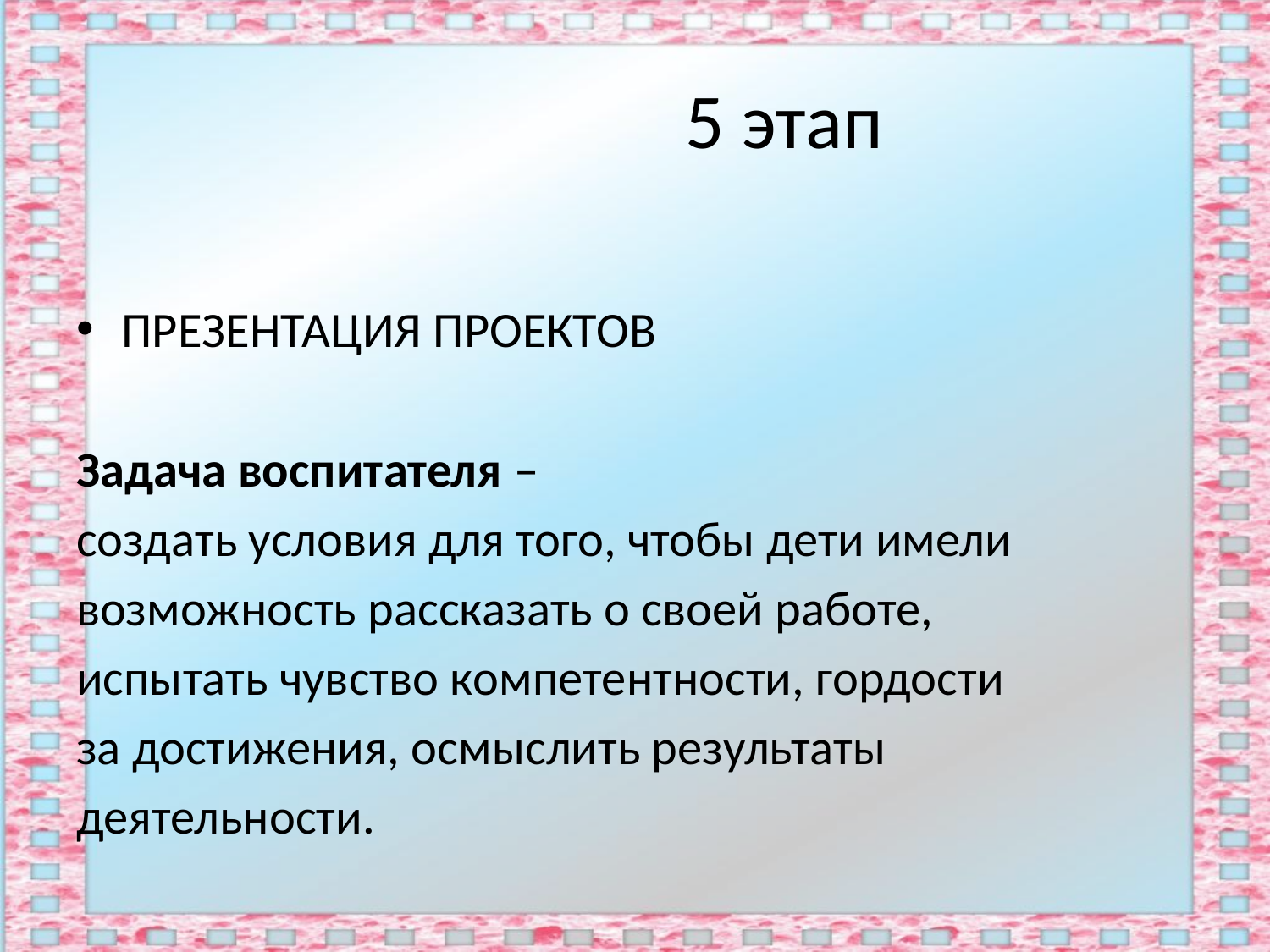

# 5 этап

ПРЕЗЕНТАЦИЯ ПРОЕКТОВ

Задача воспитателя –
создать условия для того, чтобы дети имели
возможность рассказать о своей работе,
испытать чувство компетентности, гордости
за достижения, осмыслить результаты
деятельности.